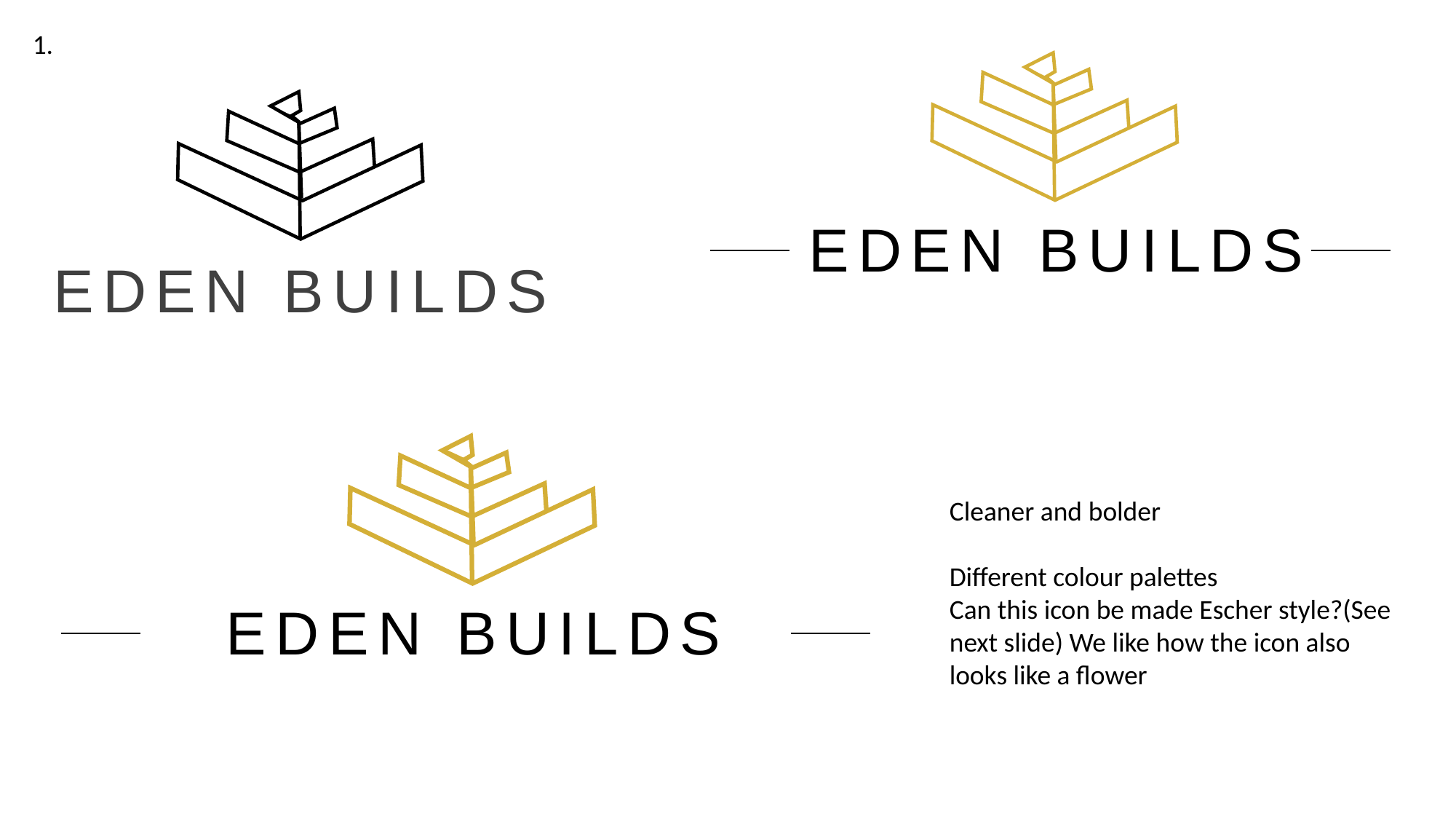

1.

# EDEN BUILDS
EDEN BUILDS

Cleaner and bolder

Different colour palettes
Can this icon be made Escher style?(See next slide) We like how the icon also looks like a flower
EDEN BUILDS